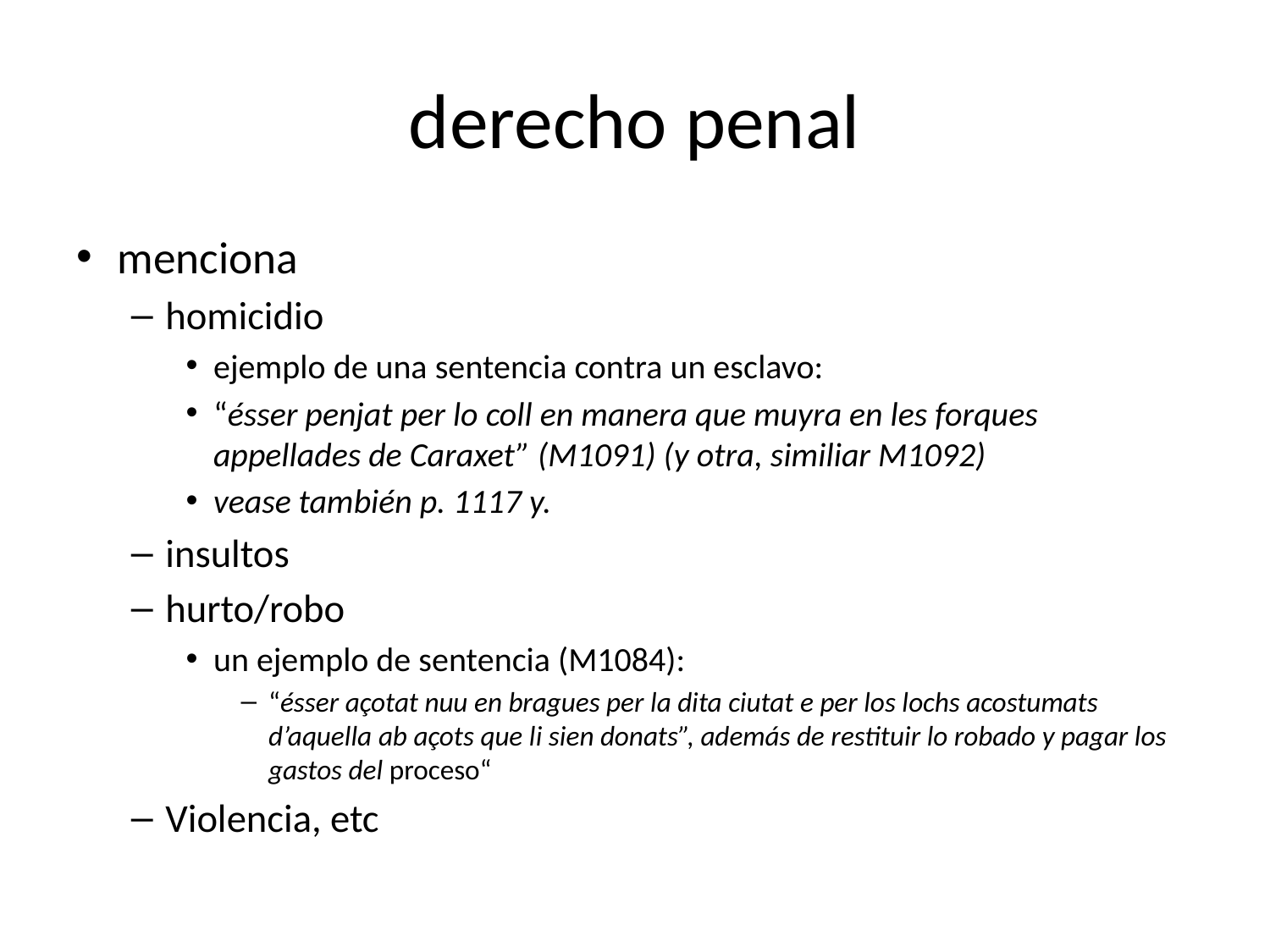

# derecho penal
menciona
homicidio
ejemplo de una sentencia contra un esclavo:
“ésser penjat per lo coll en manera que muyra en les forques appellades de Caraxet” (M1091) (y otra, similiar M1092)
vease también p. 1117 y.
insultos
hurto/robo
un ejemplo de sentencia (M1084):
“ésser açotat nuu en bragues per la dita ciutat e per los lochs acostumats d’aquella ab açots que li sien donats”, además de restituir lo robado y pagar los gastos del proceso“
Violencia, etc